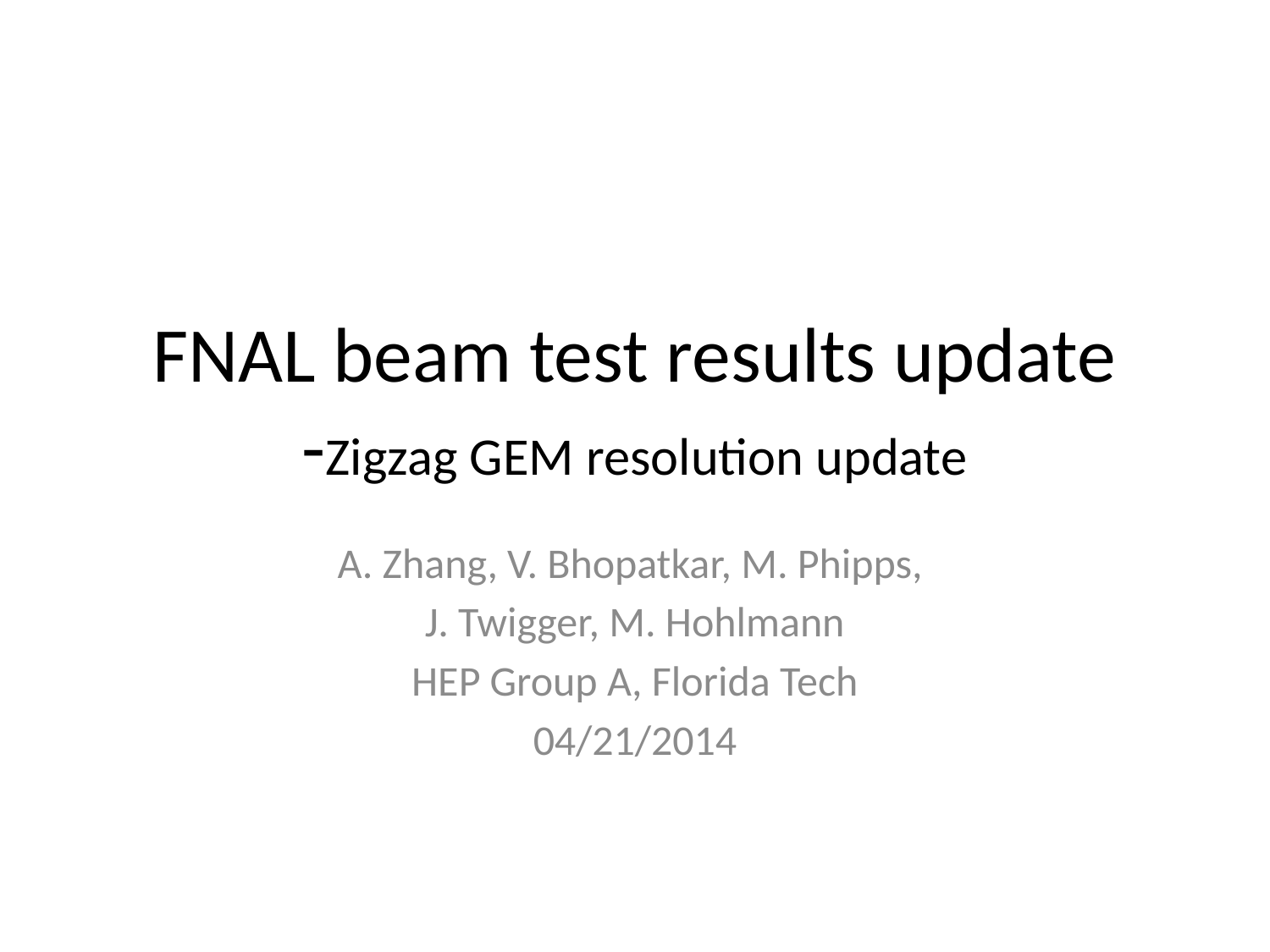

# FNAL beam test results update -Zigzag GEM resolution update
A. Zhang, V. Bhopatkar, M. Phipps,
J. Twigger, M. Hohlmann
HEP Group A, Florida Tech
04/21/2014